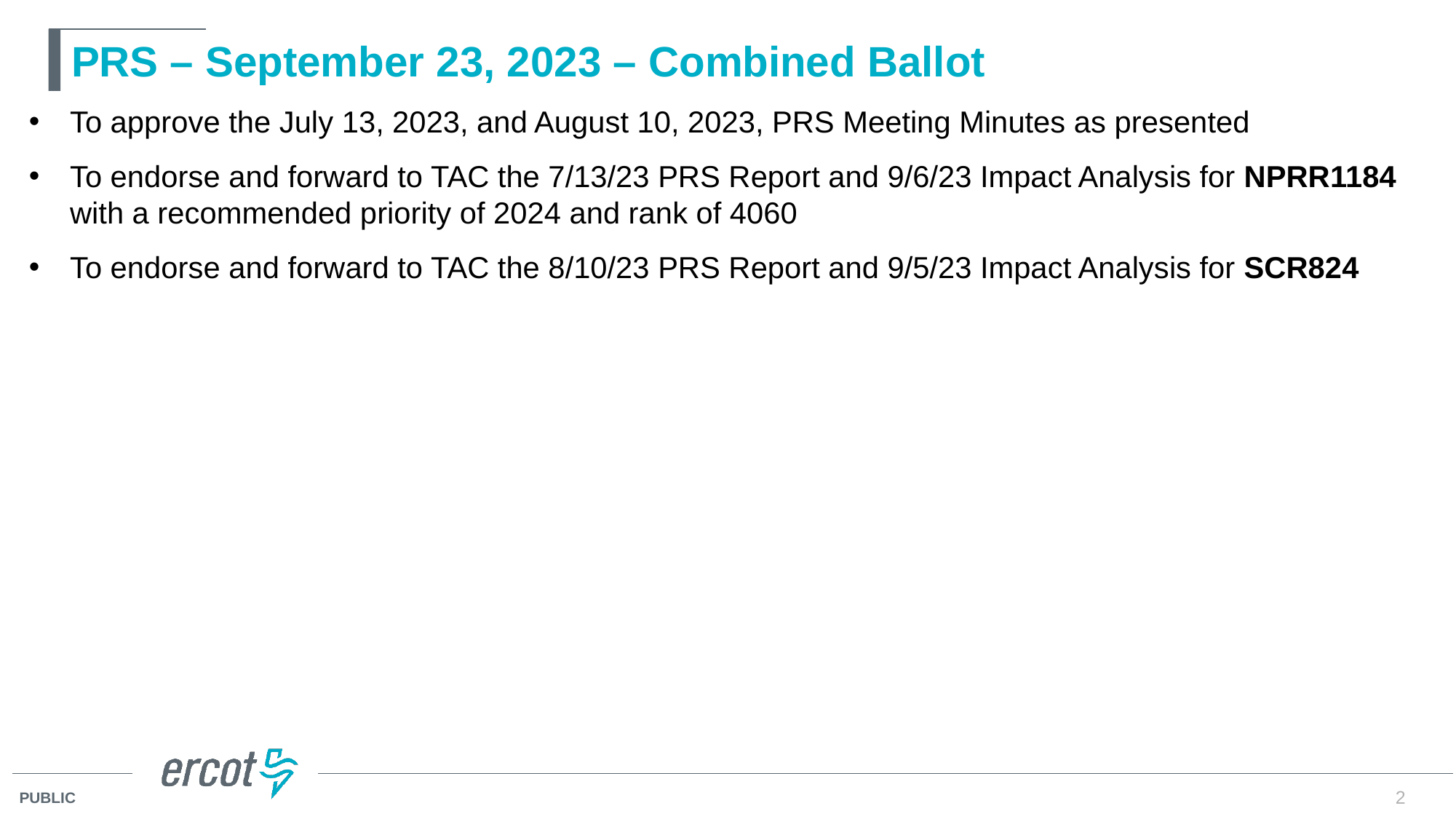

# PRS – September 23, 2023 – Combined Ballot
To approve the July 13, 2023, and August 10, 2023, PRS Meeting Minutes as presented
To endorse and forward to TAC the 7/13/23 PRS Report and 9/6/23 Impact Analysis for NPRR1184 with a recommended priority of 2024 and rank of 4060
To endorse and forward to TAC the 8/10/23 PRS Report and 9/5/23 Impact Analysis for SCR824

2